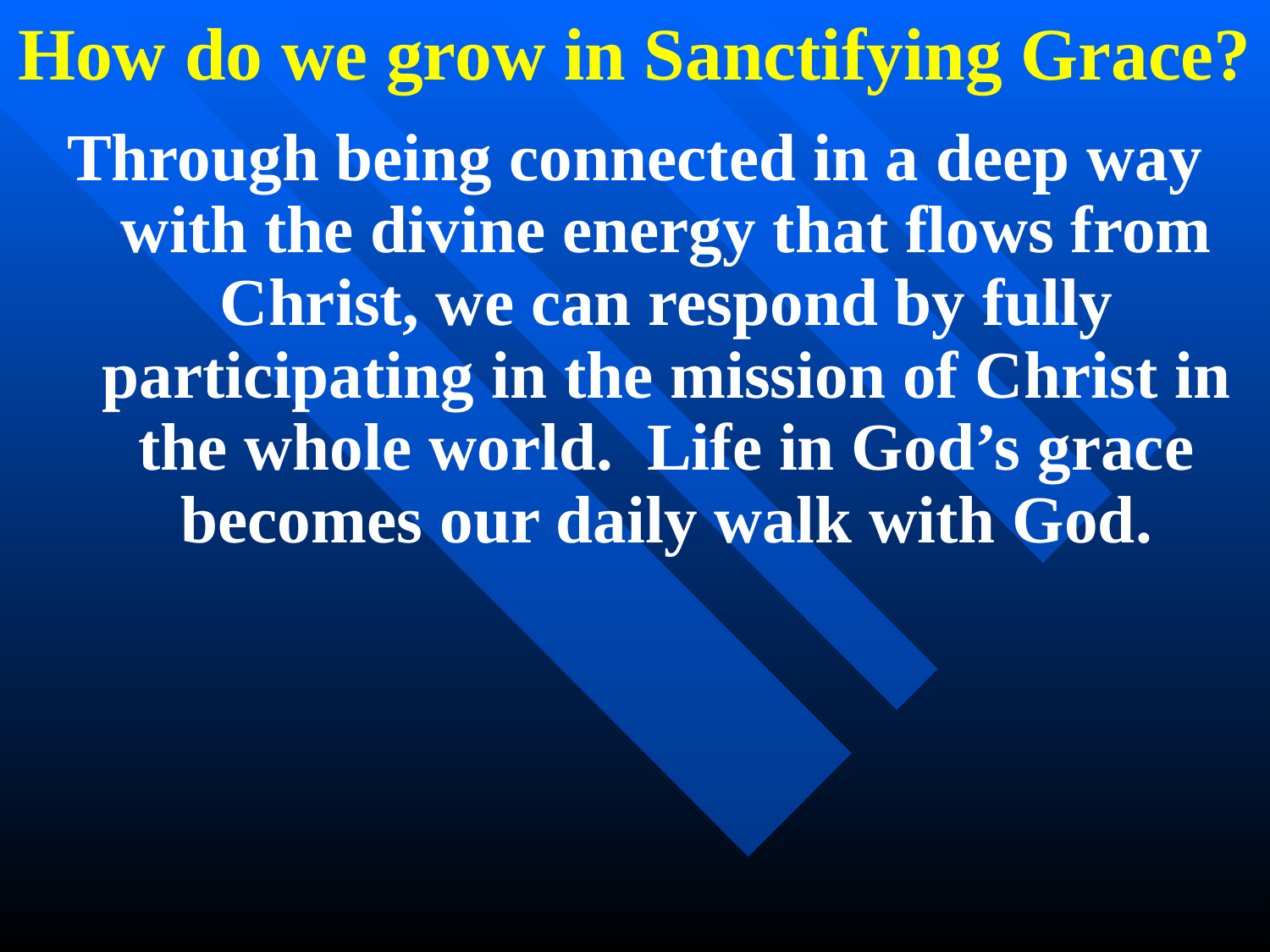

How do we grow in Sanctifying Grace?
Through being connected in a deep way with the divine energy that flows from Christ, we can respond by fully participating in the mission of Christ in the whole world.  Life in God’s grace becomes our daily walk with God.